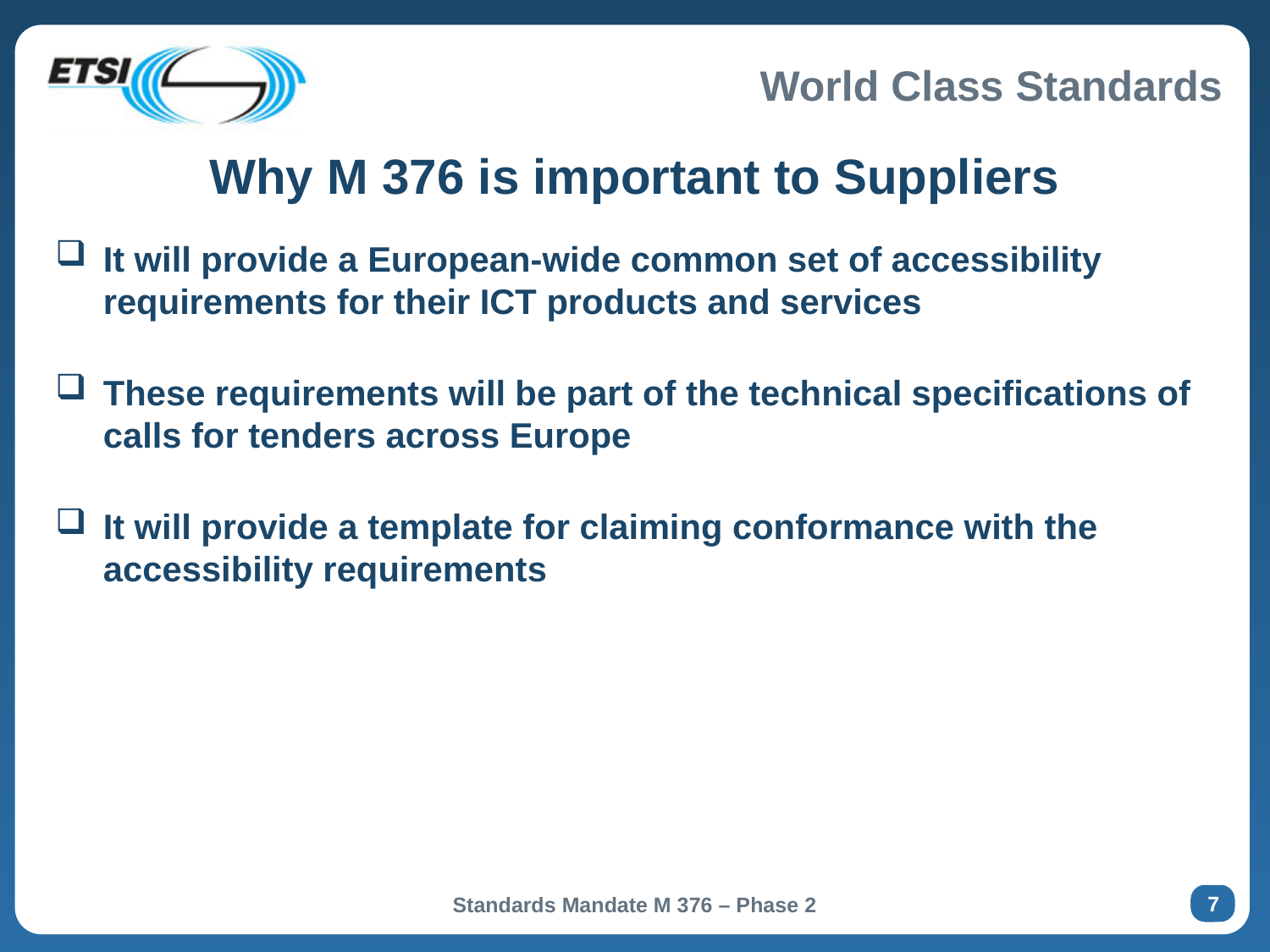

# Why M 376 is important to Suppliers
It will provide a European-wide common set of accessibility requirements for their ICT products and services
These requirements will be part of the technical specifications of calls for tenders across Europe
It will provide a template for claiming conformance with the accessibility requirements

7
Standards Mandate M 376 – Phase 2